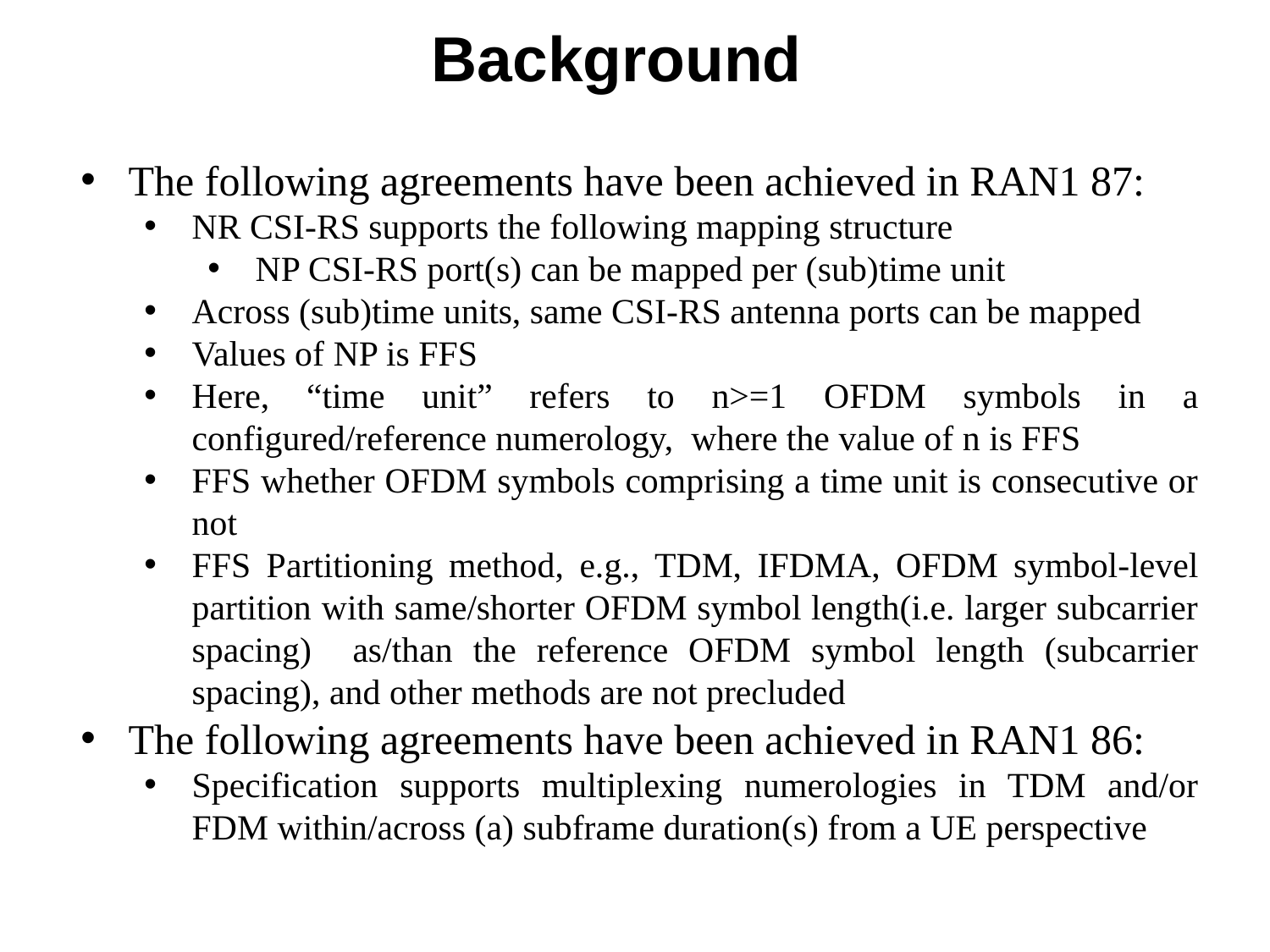

# Background
The following agreements have been achieved in RAN1 87:
NR CSI-RS supports the following mapping structure
NP CSI-RS port(s) can be mapped per (sub)time unit
Across (sub)time units, same CSI-RS antenna ports can be mapped
Values of NP is FFS
Here, “time unit” refers to n>=1 OFDM symbols in a configured/reference numerology,  where the value of n is FFS
FFS whether OFDM symbols comprising a time unit is consecutive or not
FFS Partitioning method, e.g., TDM, IFDMA, OFDM symbol-level partition with same/shorter OFDM symbol length(i.e. larger subcarrier spacing)  as/than the reference OFDM symbol length (subcarrier spacing), and other methods are not precluded
The following agreements have been achieved in RAN1 86:
Specification supports multiplexing numerologies in TDM and/or FDM within/across (a) subframe duration(s) from a UE perspective